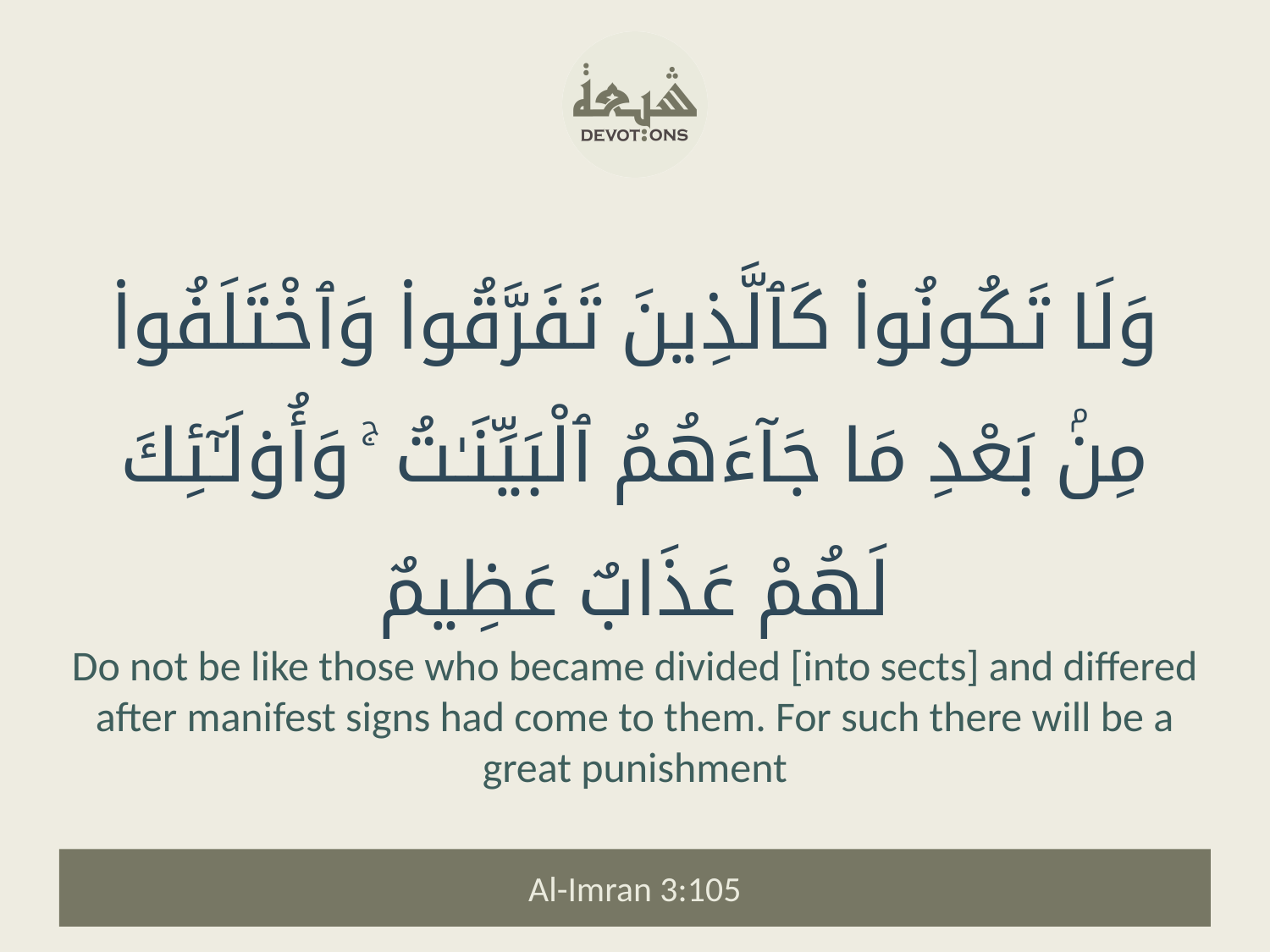

وَلَا تَكُونُوا۟ كَٱلَّذِينَ تَفَرَّقُوا۟ وَٱخْتَلَفُوا۟ مِنۢ بَعْدِ مَا جَآءَهُمُ ٱلْبَيِّنَـٰتُ ۚ وَأُو۟لَـٰٓئِكَ لَهُمْ عَذَابٌ عَظِيمٌ
Do not be like those who became divided [into sects] and differed after manifest signs had come to them. For such there will be a great punishment
Al-Imran 3:105